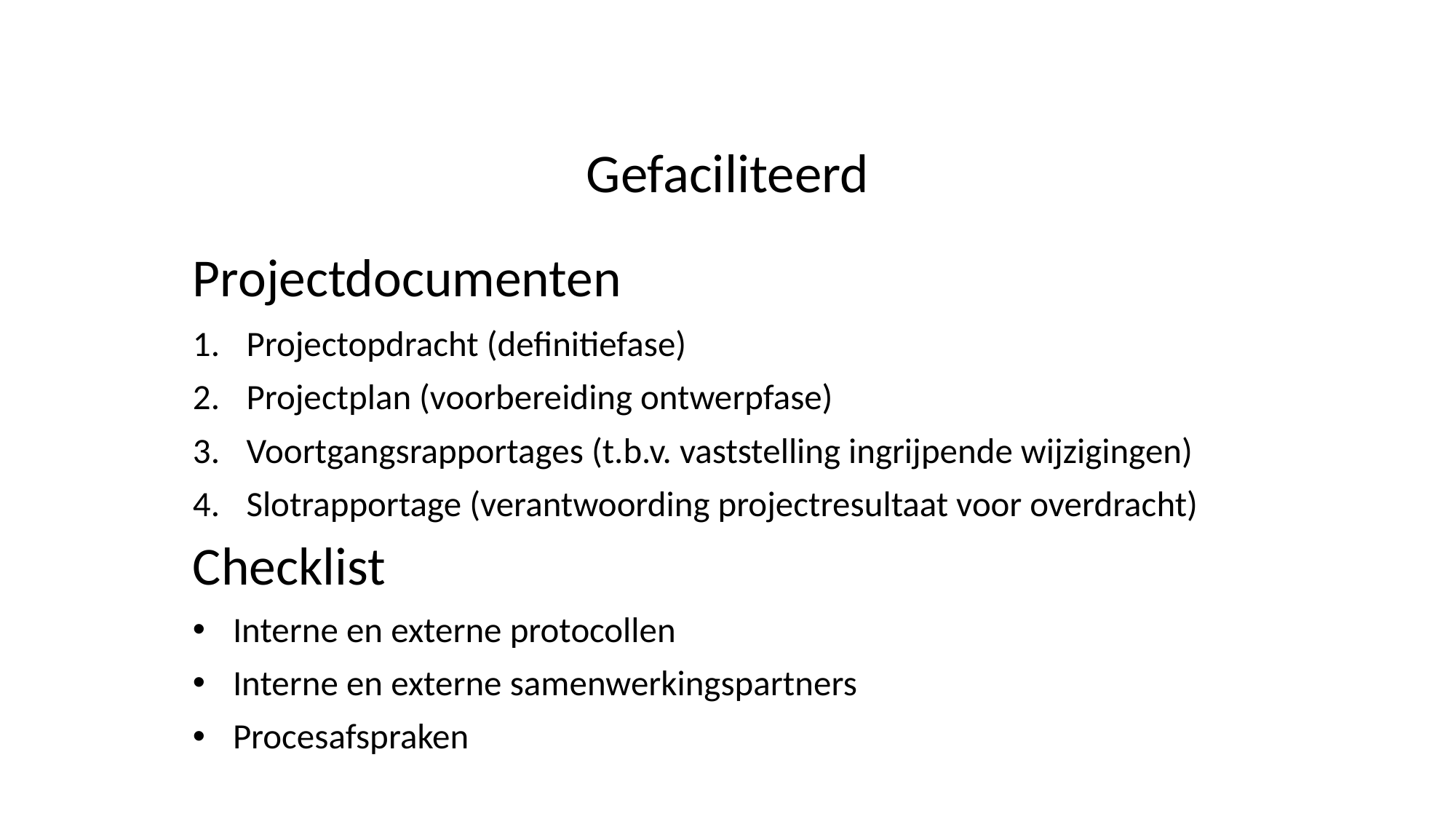

# Gefaciliteerd
Projectdocumenten
Projectopdracht (definitiefase)
Projectplan (voorbereiding ontwerpfase)
Voortgangsrapportages (t.b.v. vaststelling ingrijpende wijzigingen)
Slotrapportage (verantwoording projectresultaat voor overdracht)
Checklist
Interne en externe protocollen
Interne en externe samenwerkingspartners
Procesafspraken